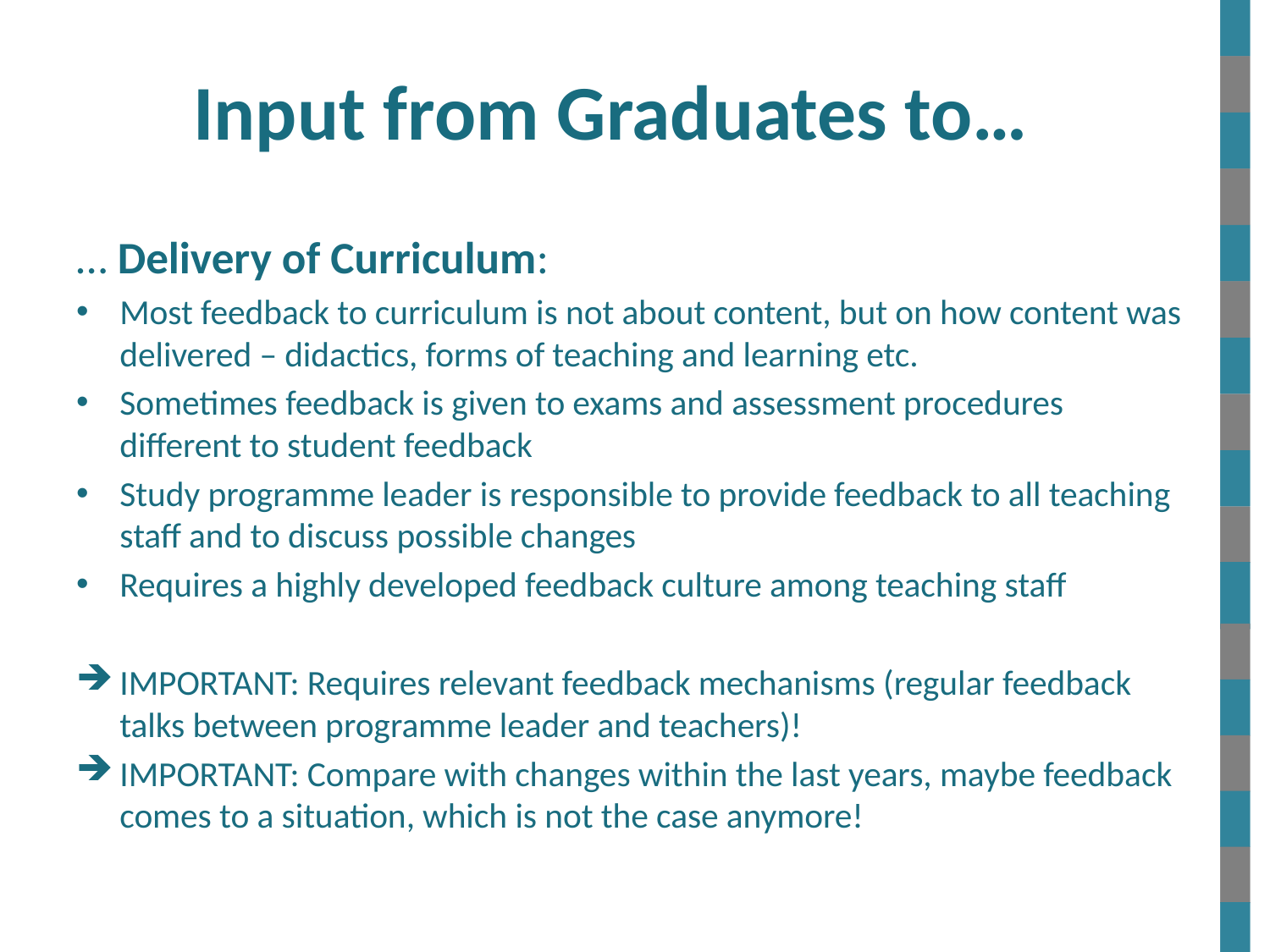

# Input from Graduates to…
… Delivery of Curriculum:
Most feedback to curriculum is not about content, but on how content was delivered – didactics, forms of teaching and learning etc.
Sometimes feedback is given to exams and assessment procedures different to student feedback
Study programme leader is responsible to provide feedback to all teaching staff and to discuss possible changes
Requires a highly developed feedback culture among teaching staff

IMPORTANT: Requires relevant feedback mechanisms (regular feedback talks between programme leader and teachers)!
IMPORTANT: Compare with changes within the last years, maybe feedback comes to a situation, which is not the case anymore!